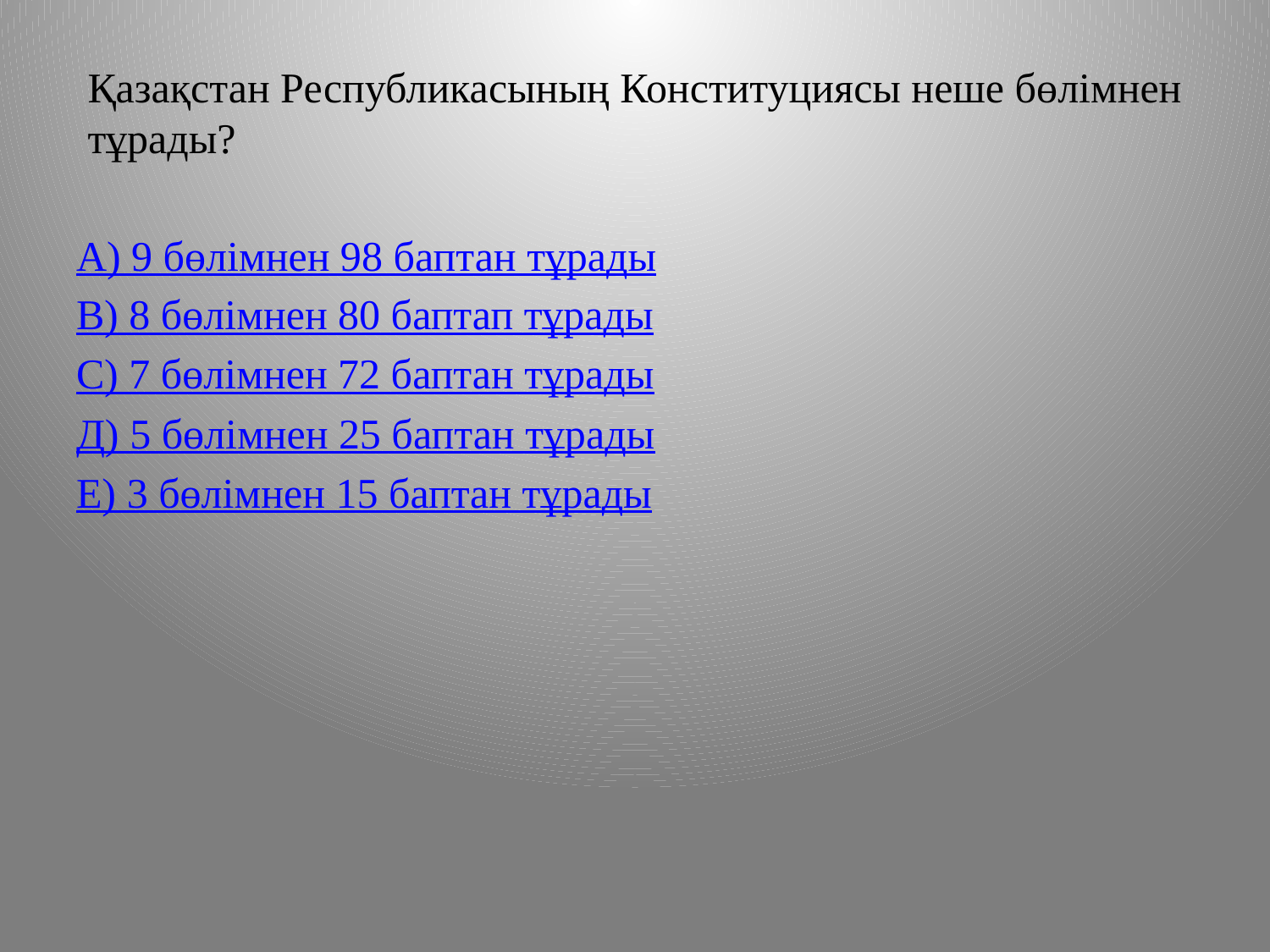

# Қазақстан Республикасының Конституциясы неше бөлімнен тұрады?
А) 9 бөлімнен 98 баптан тұрады
В) 8 бөлімнен 80 баптап тұрады
С) 7 бөлімнен 72 баптан тұрады
Д) 5 бөлімнен 25 баптан тұрады
Е) 3 бөлімнен 15 баптан тұрады